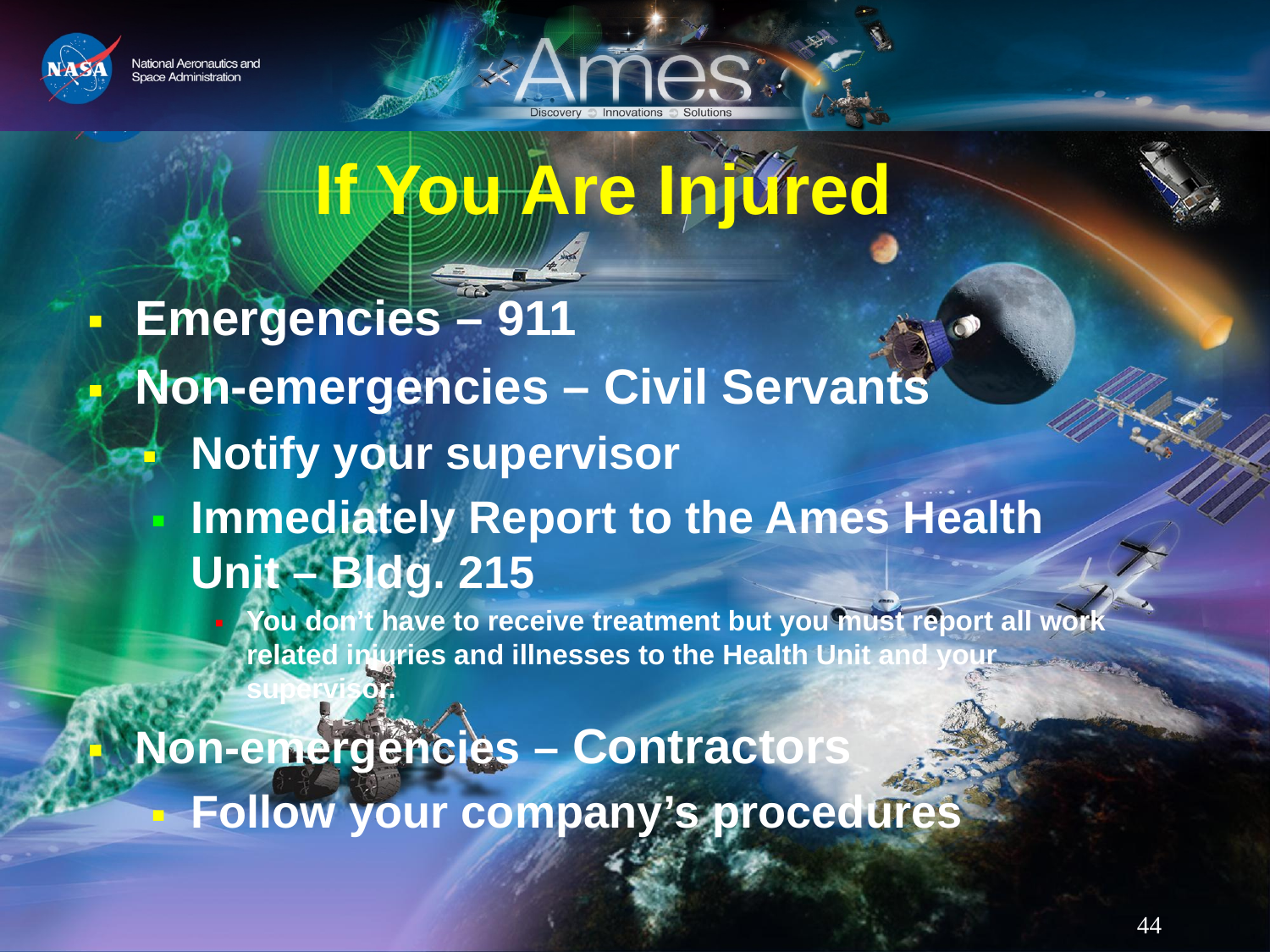

If You Are Injured
Emergencies – 911
Non-emergencies – Civil Servants
Notify your supervisor
Immediately Report to the Ames Health Unit – Bldg. 215
You don’t have to receive treatment but you must report all work related injuries and illnesses to the Health Unit and your supervisor.
Non-emergencies – Contractors
Follow your company’s procedures
44